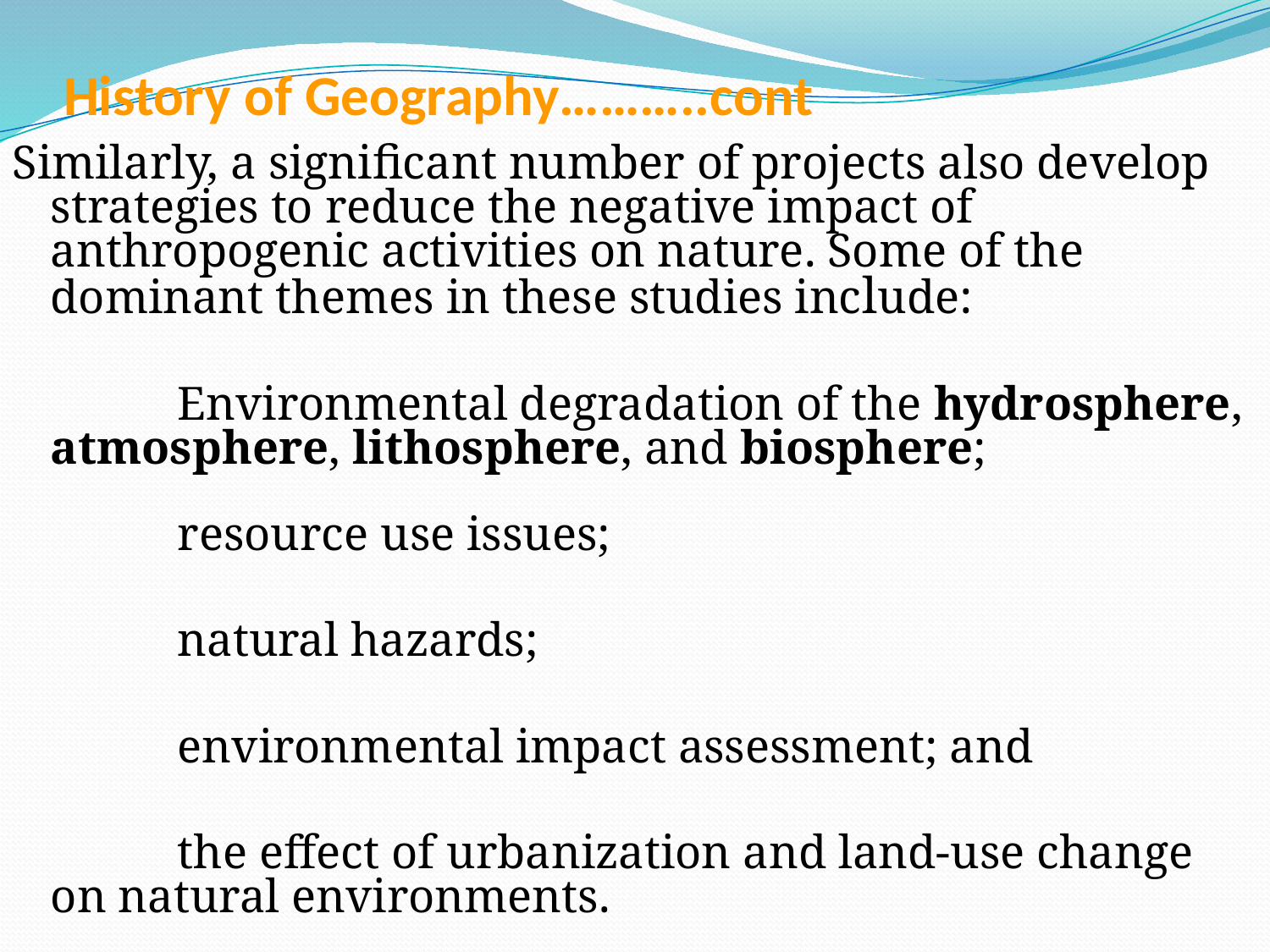

# History of Geography………..cont
Similarly, a significant number of projects also develop strategies to reduce the negative impact of anthropogenic activities on nature. Some of the dominant themes in these studies include:

		Environmental degradation of the hydrosphere, atmosphere, lithosphere, and biosphere;

		resource use issues;

		natural hazards;

		environmental impact assessment; and

		the effect of urbanization and land-use change on natural environments.